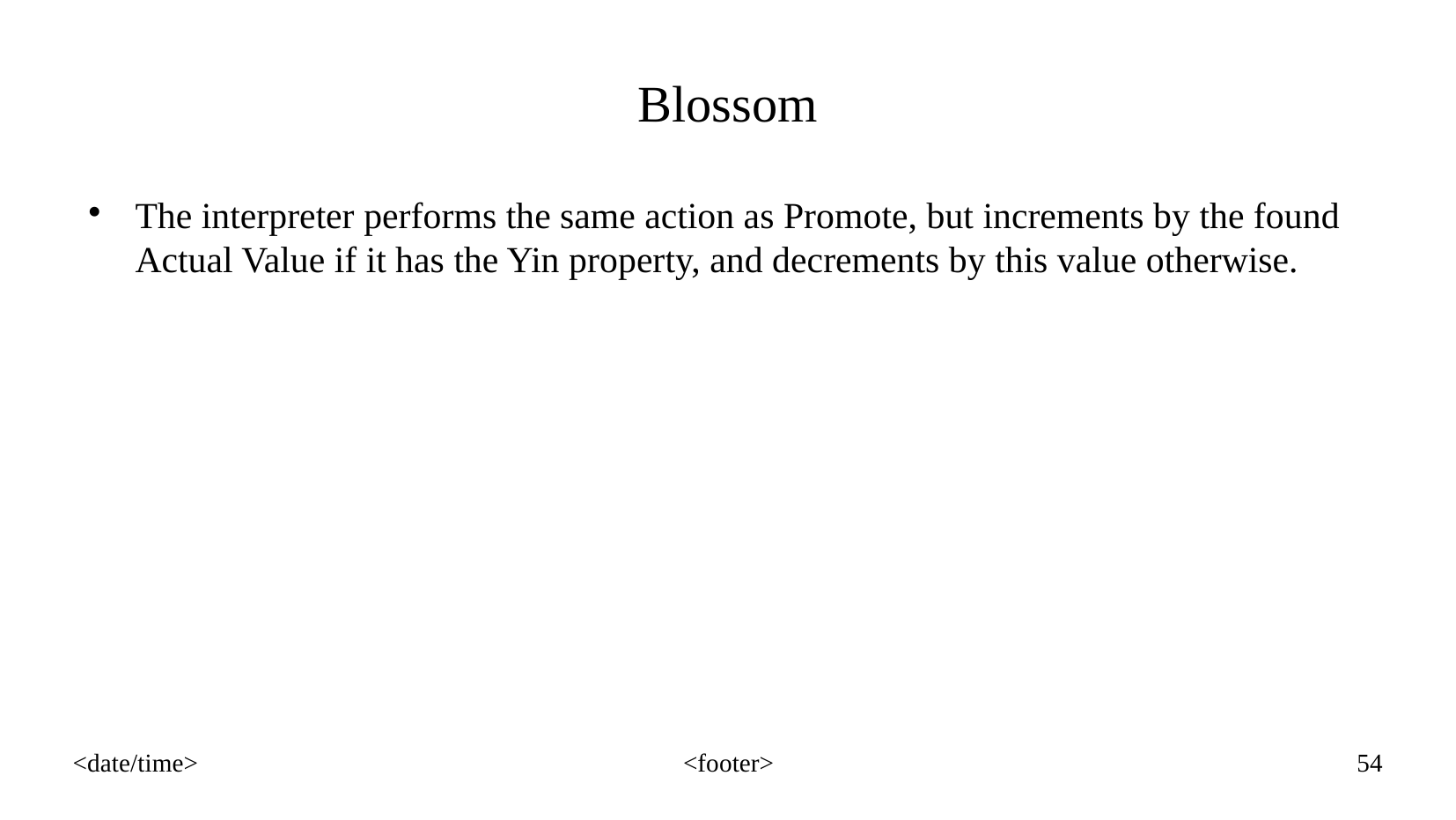

Blossom
The interpreter performs the same action as Promote, but increments by the found Actual Value if it has the Yin property, and decrements by this value otherwise.